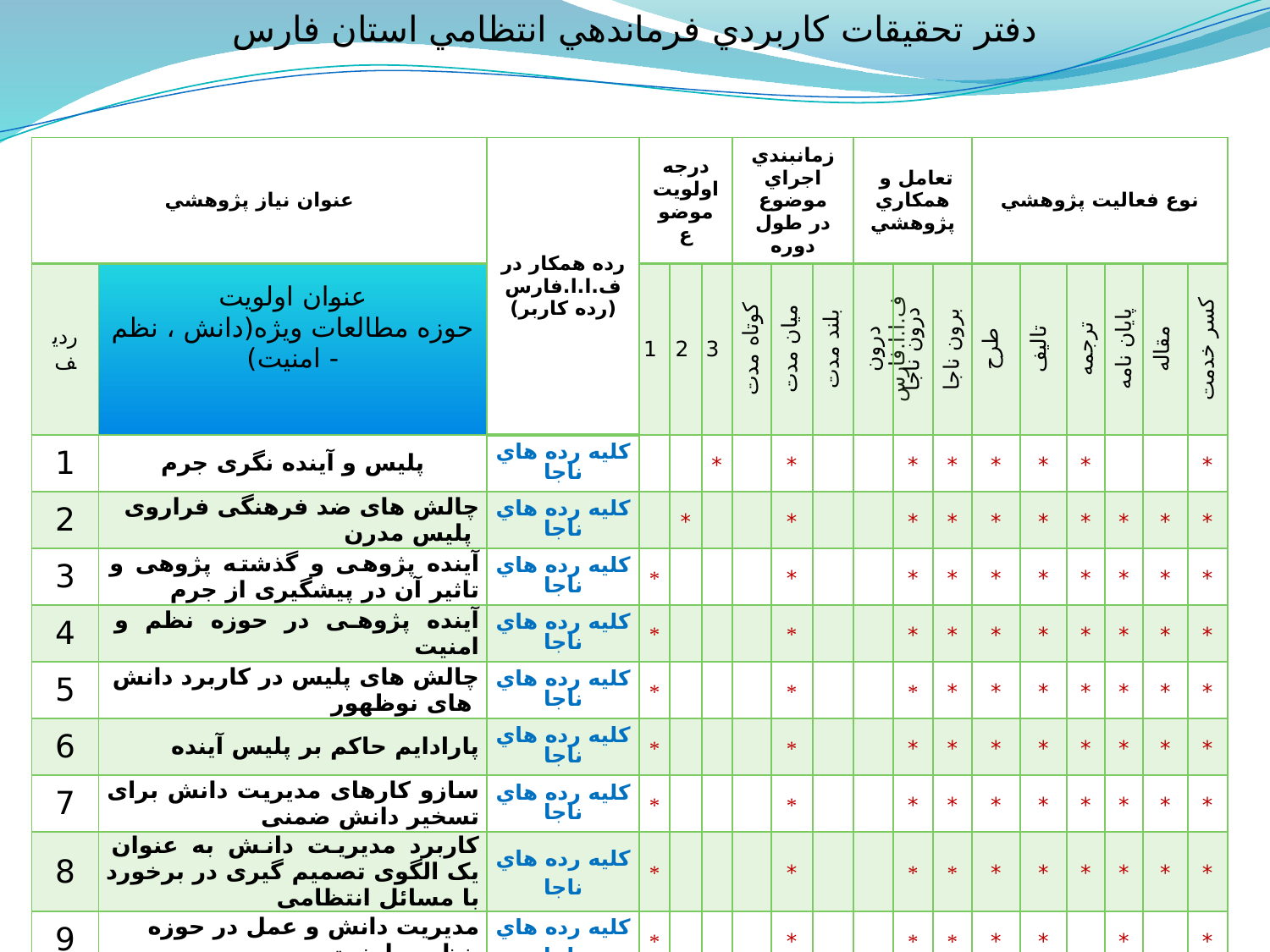

دفتر تحقيقات كاربردي فرماندهي انتظامي استان فارس
| عنوان نياز پژوهشي |  | رده همكار در ف.ا.ا.فارس (رده كاربر) | درجه اولويت موضوع |  |  | زمانبندي اجراي موضوع در طول دوره |  |  | تعامل و همكاري پژوهشي |  |  | نوع فعاليت پژوهشي |  |  |  |  |  |
| --- | --- | --- | --- | --- | --- | --- | --- | --- | --- | --- | --- | --- | --- | --- | --- | --- | --- |
| رديف | عنوان اولويت حوزه مطالعات ويژه(دانش ، نظم - امنيت) |  | 1 | 2 | 3 | كوتاه مدت | ميان مدت | بلند مدت | درون ف.ا.ا.فارس | درون ناجا | برون ناجا | طرح | تاليف | ترجمه | پايان نامه | مقاله | كسر خدمت |
| 1 | پلیس و آینده نگری جرم | كليه رده هاي ناجا |  |  | \* |  | \* |  |  | \* | \* | \* | \* | \* |  |  | \* |
| 2 | چالش های ضد فرهنگی فراروی پلیس مدرن | كليه رده هاي ناجا |  | \* |  |  | \* |  |  | \* | \* | \* | \* | \* | \* | \* | \* |
| 3 | آینده پژوهی و گذشته پژوهی و تاثیر آن در پیشگیری از جرم | كليه رده هاي ناجا | \* |  |  |  | \* |  |  | \* | \* | \* | \* | \* | \* | \* | \* |
| 4 | آینده پژوهی در حوزه نظم و امنیت | كليه رده هاي ناجا | \* |  |  |  | \* |  |  | \* | \* | \* | \* | \* | \* | \* | \* |
| 5 | چالش های پلیس در کاربرد دانش های نوظهور | كليه رده هاي ناجا | \* |  |  |  | \* |  |  | \* | \* | \* | \* | \* | \* | \* | \* |
| 6 | پارادایم حاکم بر پلیس آینده | كليه رده هاي ناجا | \* |  |  |  | \* |  |  | \* | \* | \* | \* | \* | \* | \* | \* |
| 7 | سازو کارهای مدیریت دانش برای تسخیر دانش ضمنی | كليه رده هاي ناجا | \* |  |  |  | \* |  |  | \* | \* | \* | \* | \* | \* | \* | \* |
| 8 | کاربرد مدیریت دانش به عنوان یک الگوی تصمیم گیری در برخورد با مسائل انتظامی | كليه رده هاي ناجا | \* |  |  |  | \* |  |  | \* | \* | \* | \* | \* | \* | \* | \* |
| 9 | مدیریت دانش و عمل در حوزه نظم و امنیت | كليه رده هاي ناجا | \* |  |  |  | \* |  |  | \* | \* | \* | \* |  | \* |  | \* |